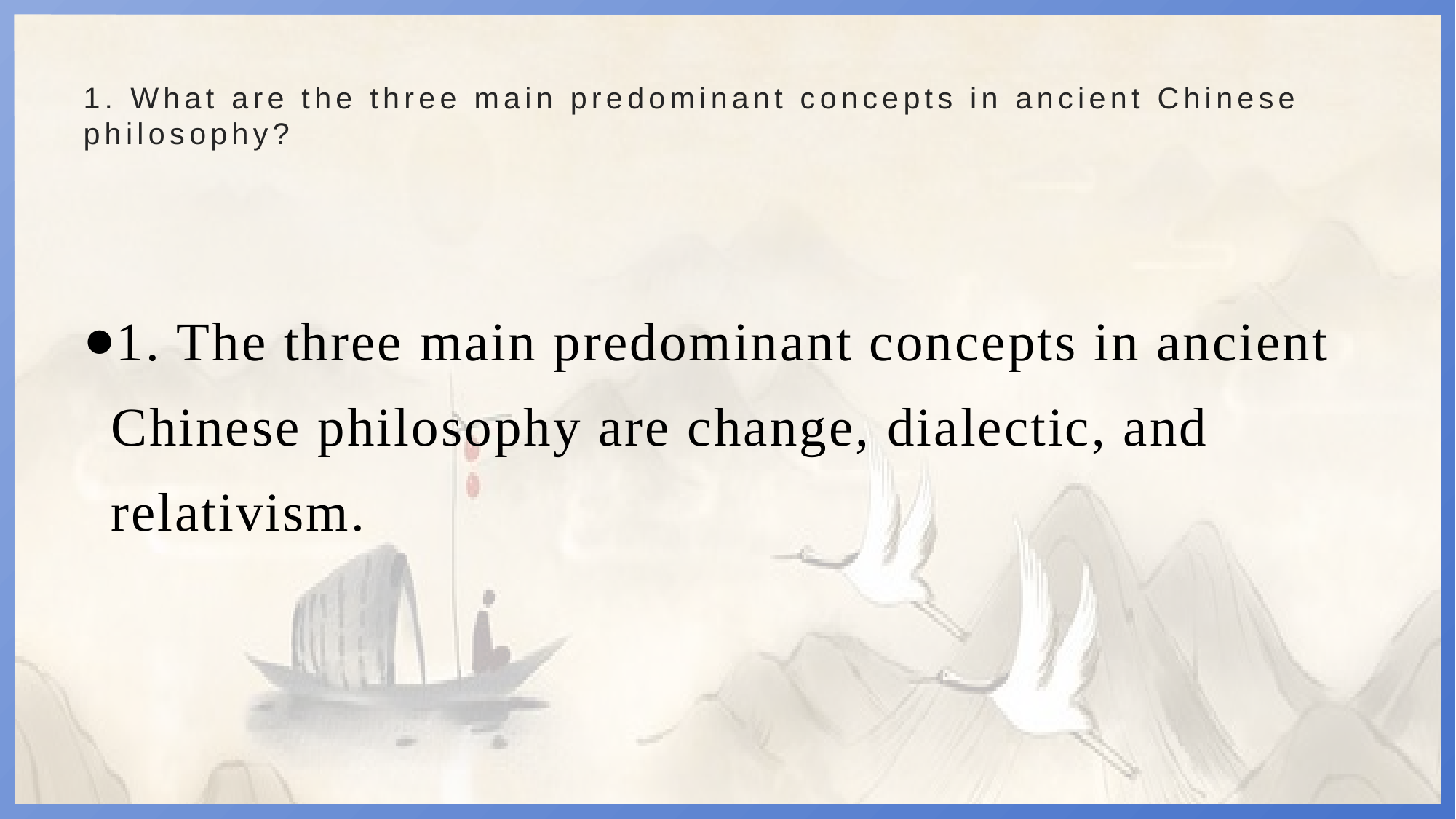

# 1. What are the three main predominant concepts in ancient Chinese philosophy?
1. The three main predominant concepts in ancient Chinese philosophy are change, dialectic, and relativism.